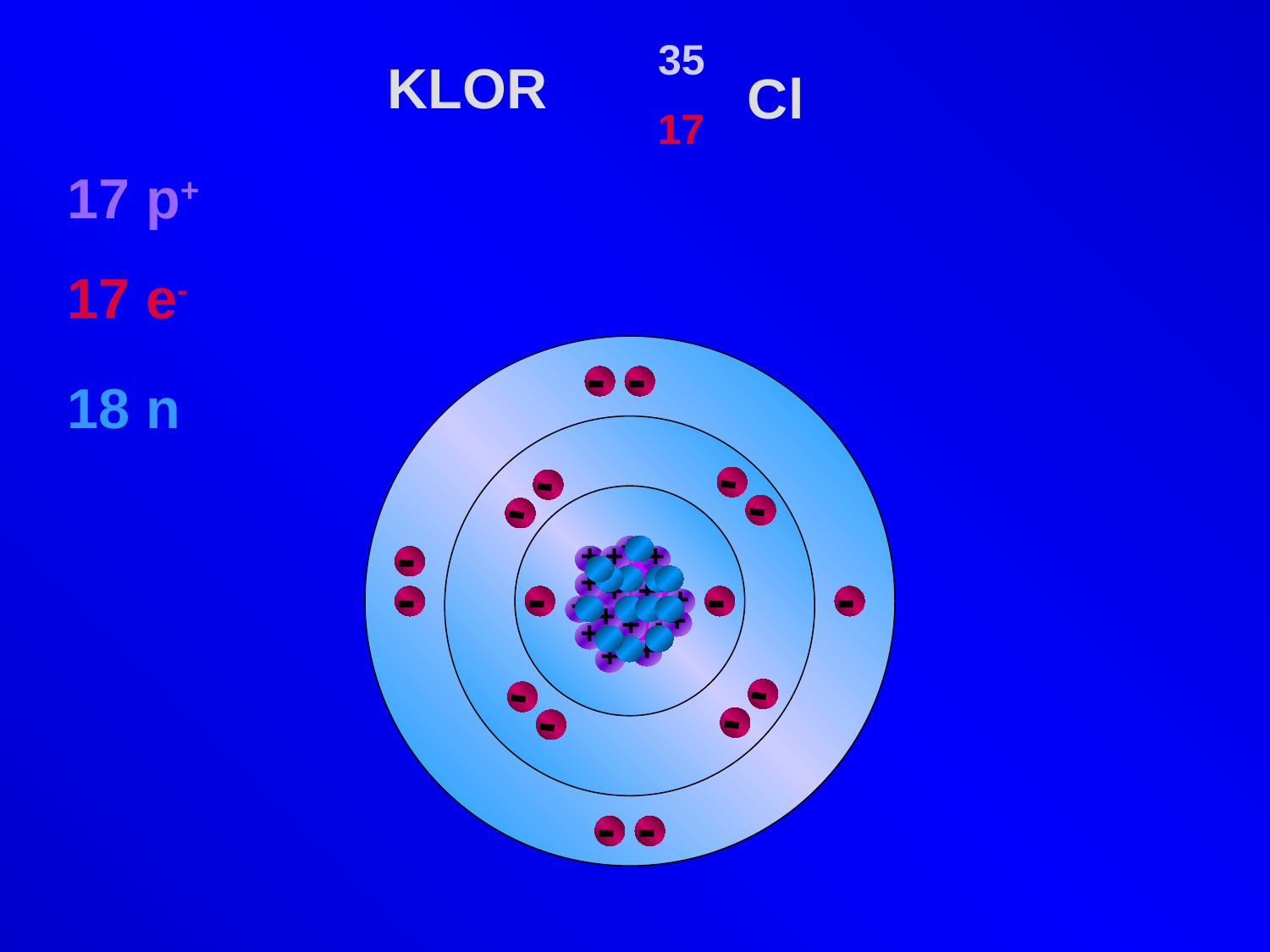

35
KLOR
Cl
17
17 p+
17 e-

-

-

-

-

-

-

-

18 n
-

-

-

-

-

-

-

-

+
+
+
+
+
+
+
+
+
+
+
+
+
+
+
+
+
-

-